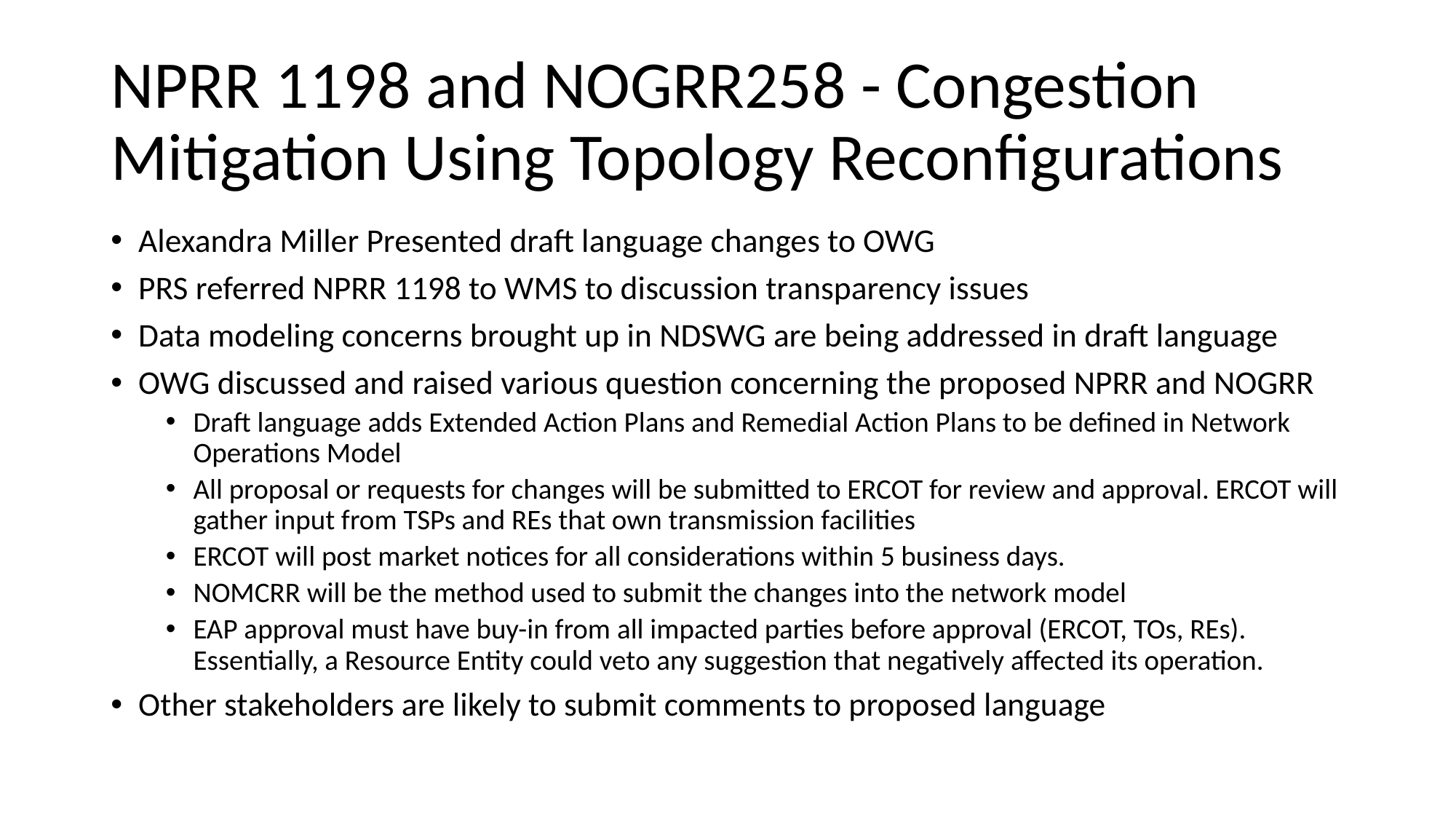

# NPRR 1198 and NOGRR258 - Congestion Mitigation Using Topology Reconfigurations
Alexandra Miller Presented draft language changes to OWG
PRS referred NPRR 1198 to WMS to discussion transparency issues
Data modeling concerns brought up in NDSWG are being addressed in draft language
OWG discussed and raised various question concerning the proposed NPRR and NOGRR
Draft language adds Extended Action Plans and Remedial Action Plans to be defined in Network Operations Model
All proposal or requests for changes will be submitted to ERCOT for review and approval. ERCOT will gather input from TSPs and REs that own transmission facilities
ERCOT will post market notices for all considerations within 5 business days.
NOMCRR will be the method used to submit the changes into the network model
EAP approval must have buy-in from all impacted parties before approval (ERCOT, TOs, REs). Essentially, a Resource Entity could veto any suggestion that negatively affected its operation.
Other stakeholders are likely to submit comments to proposed language